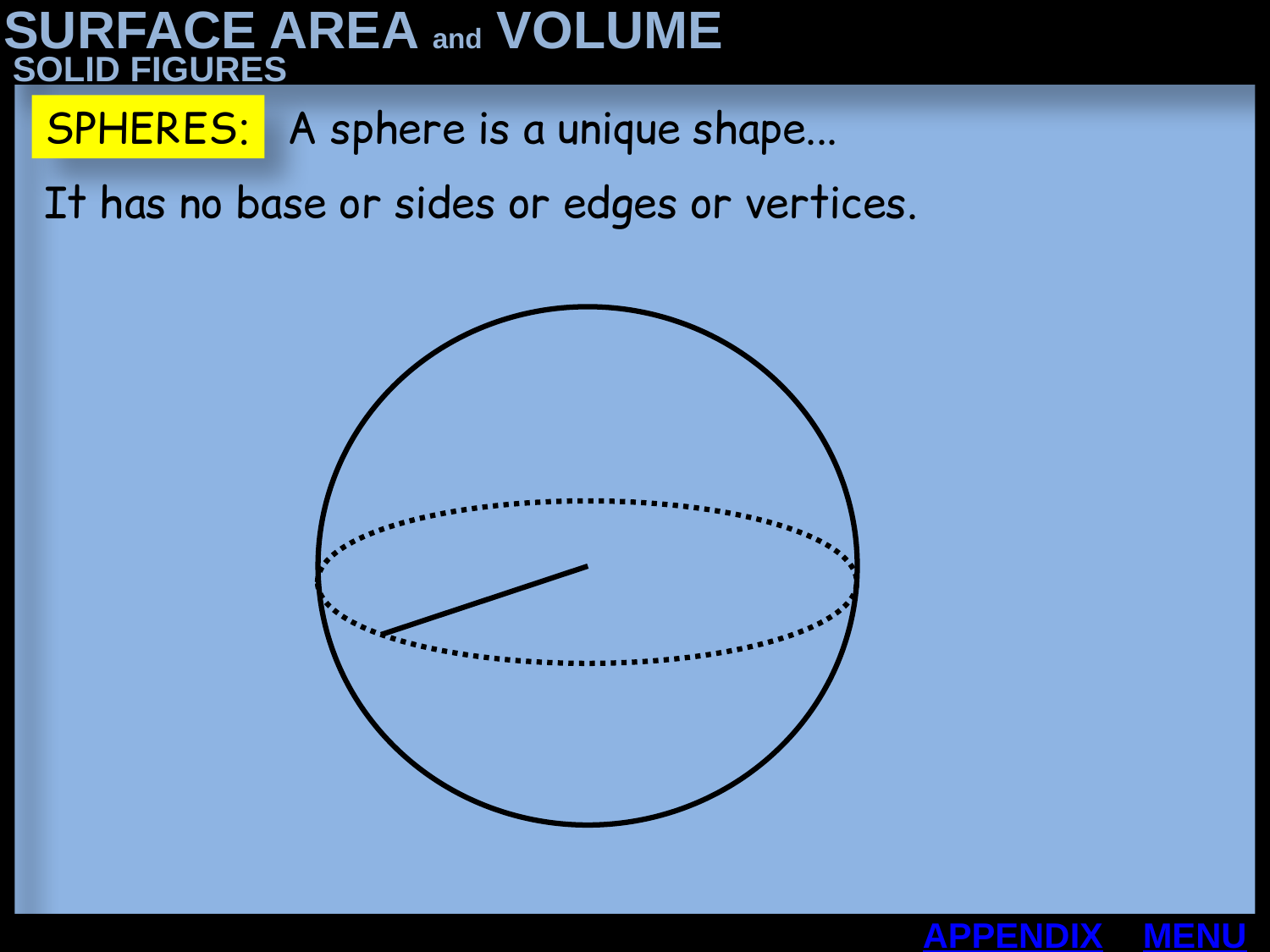

SURFACE AREA and VOLUME
SOLID FIGURES
SPHERES:
A sphere is a unique shape...
It has no base or sides or edges or vertices.

APPENDIX
MENU